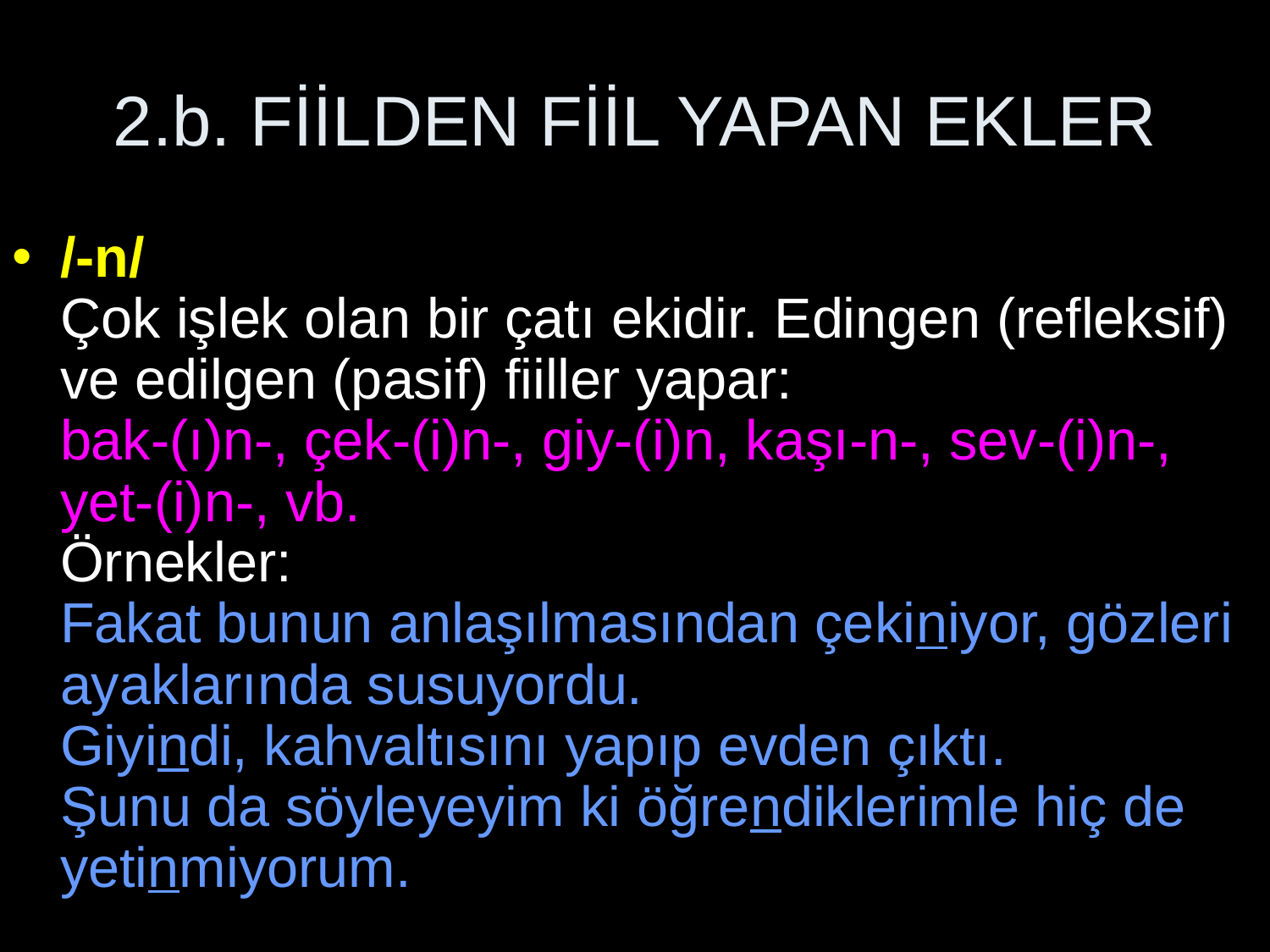

# 2.b. FİİLDEN FİİL YAPAN EKLER
/-n/
Çok işlek olan bir çatı ekidir. Edingen (refleksif) ve edilgen (pasif) fiiller yapar:
bak-(ı)n-, çek-(i)n-, giy-(i)n, kaşı-n-, sev-(i)n-, yet-(i)n-, vb.
Örnekler:
Fakat bunun anlaşılmasından çekiniyor, gözleri ayaklarında susuyordu.
Giyindi, kahvaltısını yapıp evden çıktı.
Şunu da söyleyeyim ki öğrendiklerimle hiç de yetinmiyorum.